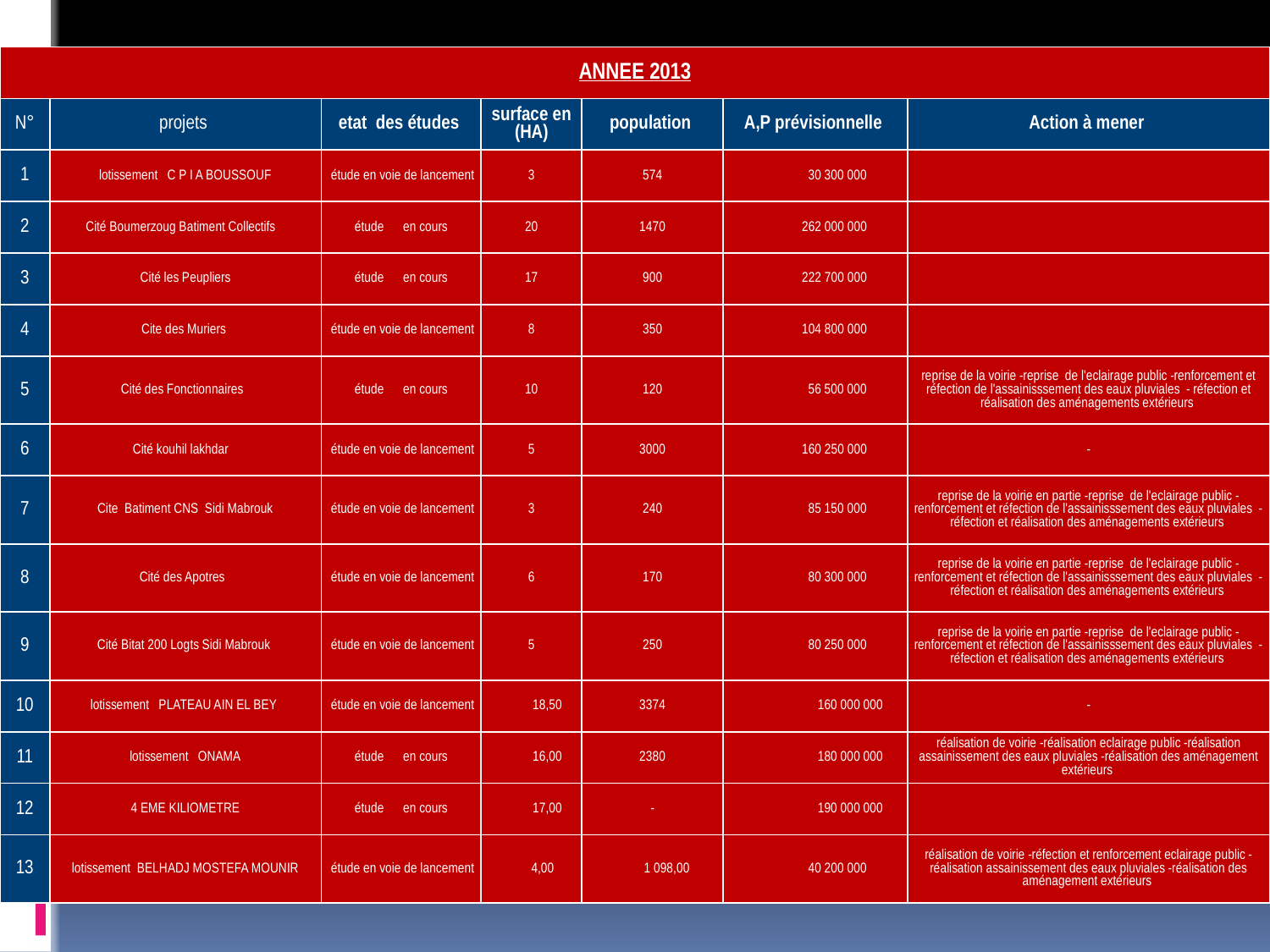

| ANNEE 2013 |  |  |  |  |  |  |
| --- | --- | --- | --- | --- | --- | --- |
| N° | projets | etat des études | surface en (HA) | population | A,P prévisionnelle | Action à mener |
| 1 | lotissement C P I A BOUSSOUF | étude en voie de lancement | 3 | 574 | 30 300 000 |  |
| 2 | Cité Boumerzoug Batiment Collectifs | étude en cours | 20 | 1470 | 262 000 000 |  |
| 3 | Cité les Peupliers | étude en cours | 17 | 900 | 222 700 000 |  |
| 4 | Cite des Muriers | étude en voie de lancement | 8 | 350 | 104 800 000 |  |
| 5 | Cité des Fonctionnaires | étude en cours | 10 | 120 | 56 500 000 | reprise de la voirie -reprise de l'eclairage public -renforcement et réfection de l'assainisssement des eaux pluviales - réfection et réalisation des aménagements extérieurs |
| 6 | Cité kouhil lakhdar | étude en voie de lancement | 5 | 3000 | 160 250 000 | - |
| 7 | Cite Batiment CNS Sidi Mabrouk | étude en voie de lancement | 3 | 240 | 85 150 000 | reprise de la voirie en partie -reprise de l'eclairage public -renforcement et réfection de l'assainisssement des eaux pluviales - réfection et réalisation des aménagements extérieurs |
| 8 | Cité des Apotres | étude en voie de lancement | 6 | 170 | 80 300 000 | reprise de la voirie en partie -reprise de l'eclairage public -renforcement et réfection de l'assainisssement des eaux pluviales - réfection et réalisation des aménagements extérieurs |
| 9 | Cité Bitat 200 Logts Sidi Mabrouk | étude en voie de lancement | 5 | 250 | 80 250 000 | reprise de la voirie en partie -reprise de l'eclairage public -renforcement et réfection de l'assainisssement des eaux pluviales - réfection et réalisation des aménagements extérieurs |
| 10 | lotissement PLATEAU AIN EL BEY | étude en voie de lancement | 18,50 | 3374 | 160 000 000 | - |
| 11 | lotissement ONAMA | étude en cours | 16,00 | 2380 | 180 000 000 | réalisation de voirie -réalisation eclairage public -réalisation assainissement des eaux pluviales -réalisation des aménagement extérieurs |
| 12 | 4 EME KILIOMETRE | étude en cours | 17,00 | - | 190 000 000 |  |
| 13 | lotissement BELHADJ MOSTEFA MOUNIR | étude en voie de lancement | 4,00 | 1 098,00 | 40 200 000 | réalisation de voirie -réfection et renforcement eclairage public -réalisation assainissement des eaux pluviales -réalisation des aménagement extérieurs |